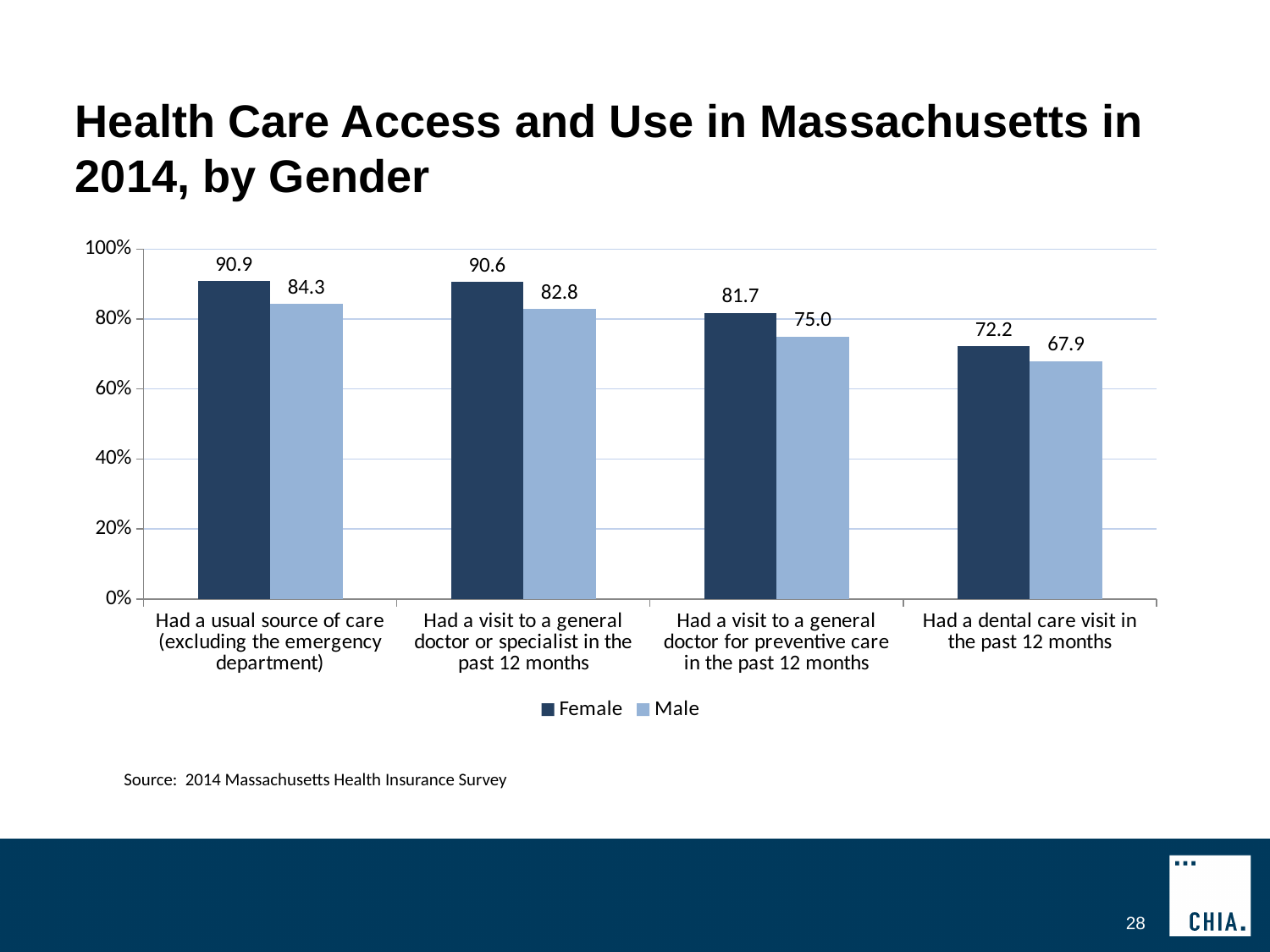

# Health Care Access and Use in Massachusetts in 2014, by Gender

### Chart

| Category | Female | Male |
|---|---|---|
| Had a usual source of care (excluding the emergency department) | 90.88504762047474 | 84.28146972939548 |
| Had a visit to a general doctor or specialist in the past 12 months | 90.5602117762287 | 82.79772597989545 |
| Had a visit to a general doctor for preventive care in the past 12 months | 81.67329140915696 | 75.0211461991949 |
| Had a dental care visit in the past 12 months | 72.16539635388023 | 67.93021694343852 |
Source:  2014 Massachusetts Health Insurance Survey
28